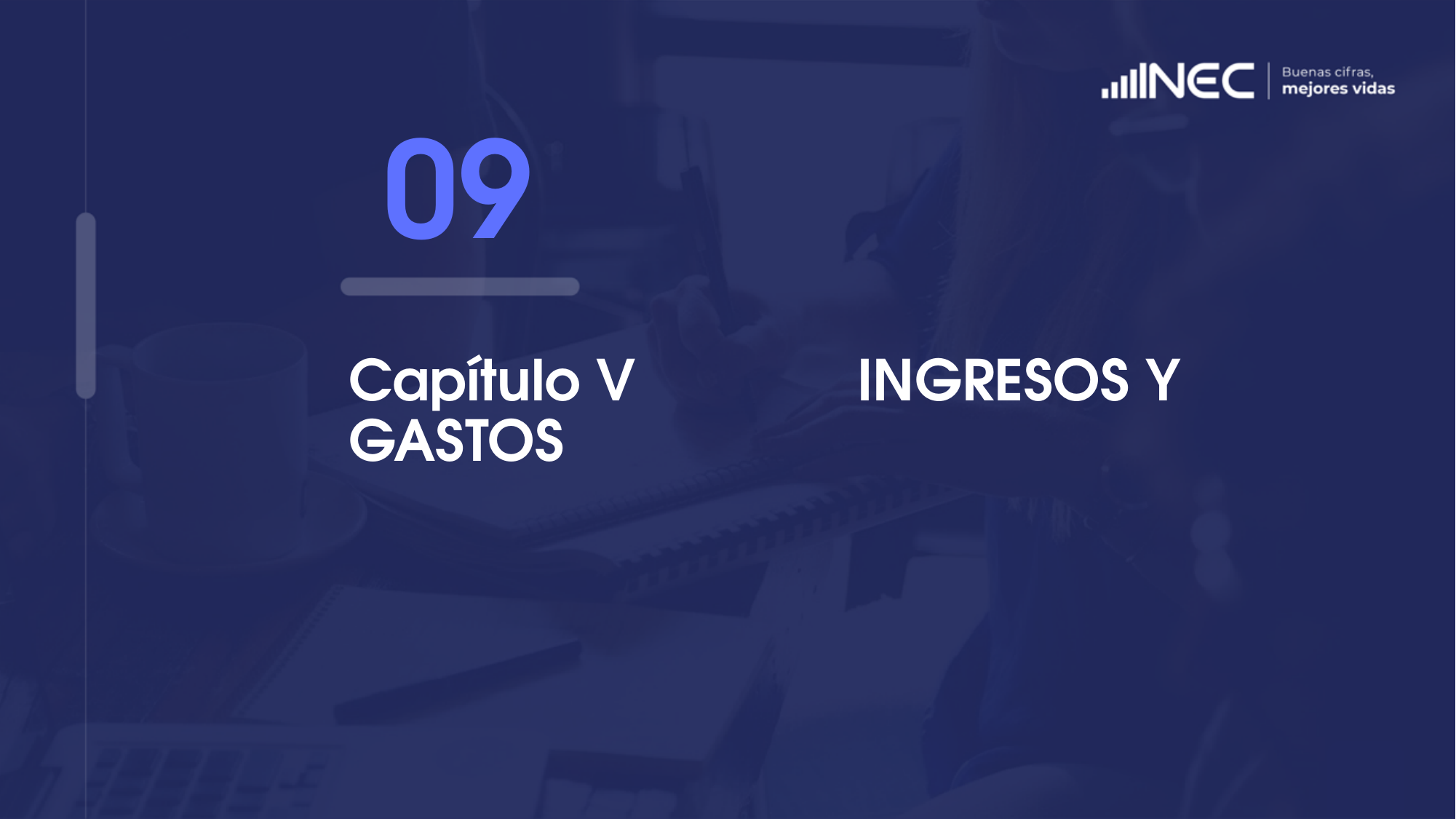

09
# Capítulo V              INGRESOS Y GASTOS